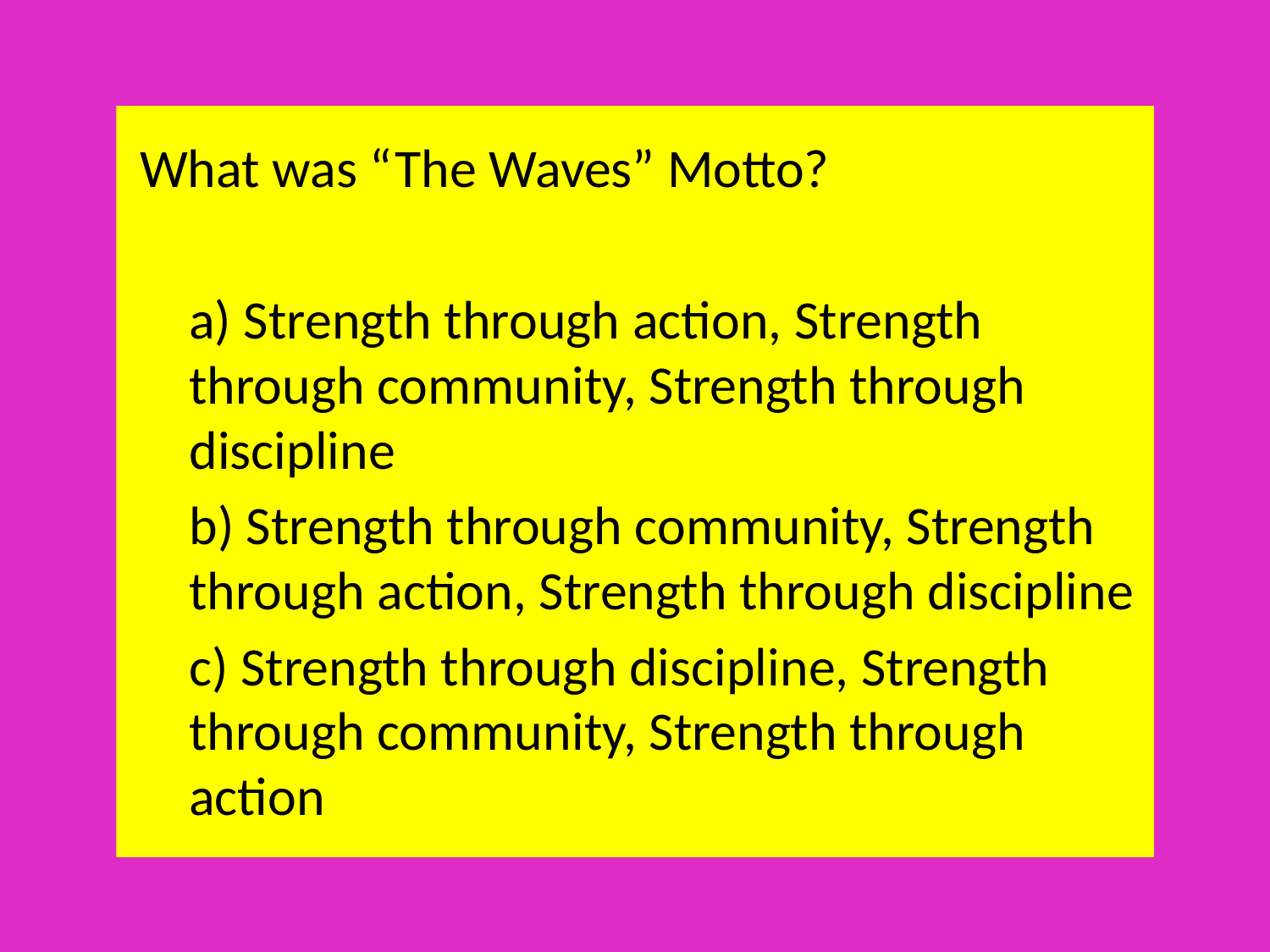

What was “The Waves” Motto?

		a) Strength through action, Strength through community, Strength through discipline
		b) Strength through community, Strength through action, Strength through discipline
		c) Strength through discipline, Strength through community, Strength through action